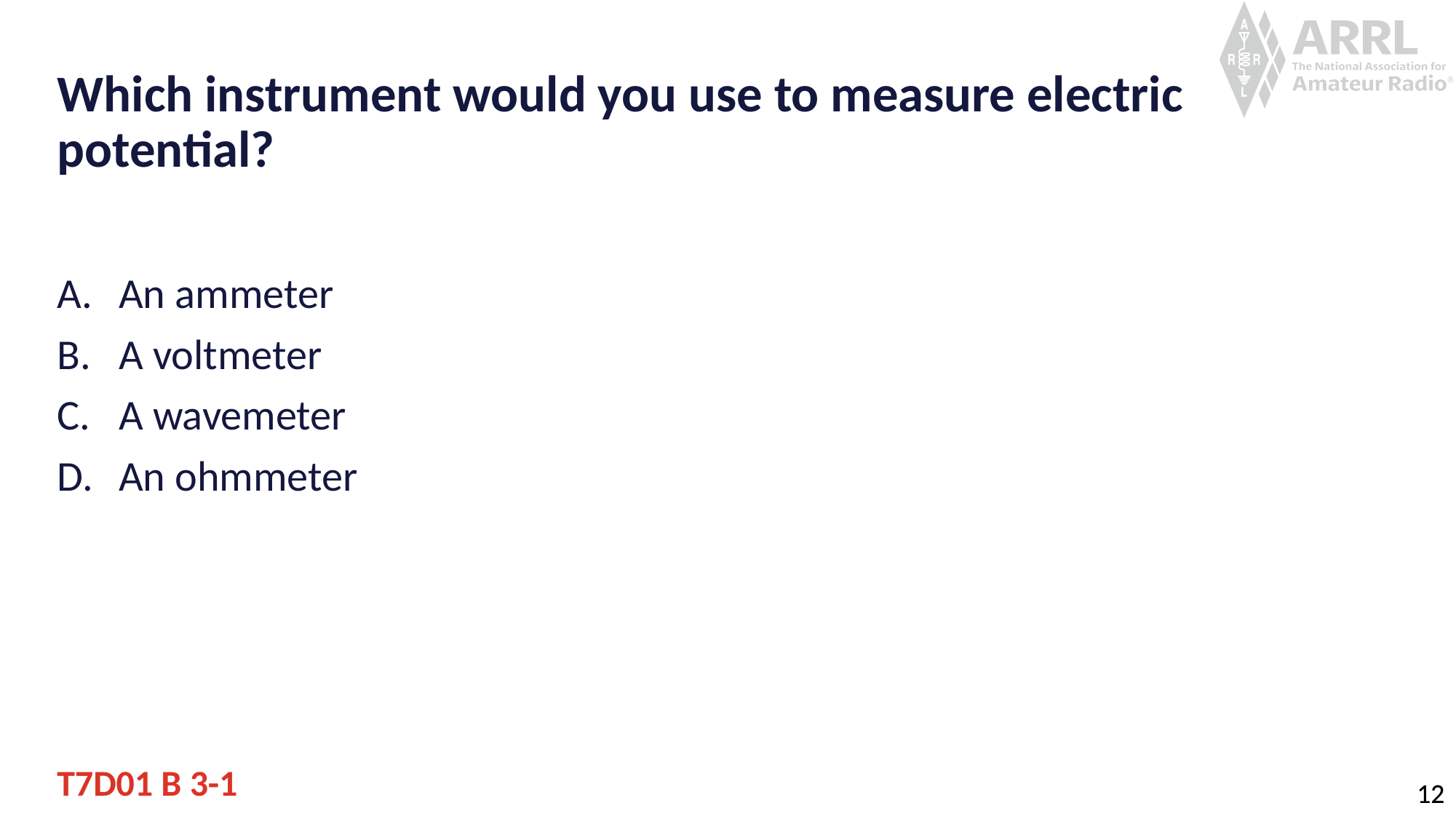

# Which instrument would you use to measure electric potential?
An ammeter
A voltmeter
A wavemeter
An ohmmeter
T7D01 B 3-1